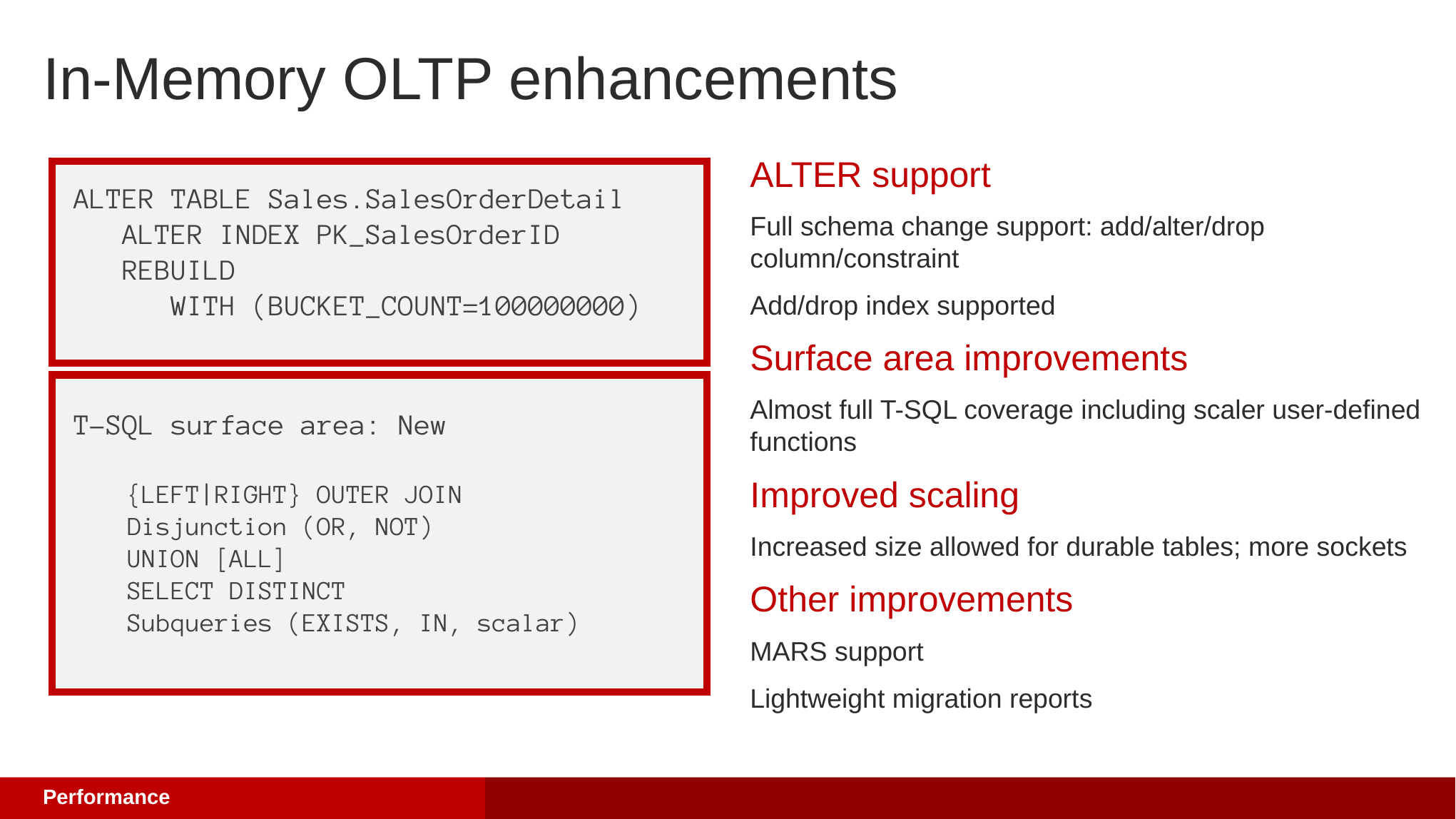

In-Memory OLTP enhancements
ALTER support
Full schema change support: add/alter/drop column/constraint
Add/drop index supported
Surface area improvements
Almost full T-SQL coverage including scaler user-defined functions
Improved scaling
Increased size allowed for durable tables; more sockets
Other improvements
MARS support
Lightweight migration reports
ALTER TABLE Sales.SalesOrderDetail
   ALTER INDEX PK_SalesOrderID
   REBUILD
      WITH (BUCKET_COUNT=100000000)
T-SQL surface area: New

{LEFT|RIGHT} OUTER JOIN
Disjunction (OR, NOT)
UNION [ALL]
SELECT DISTINCT
Subqueries (EXISTS, IN, scalar)

Performance